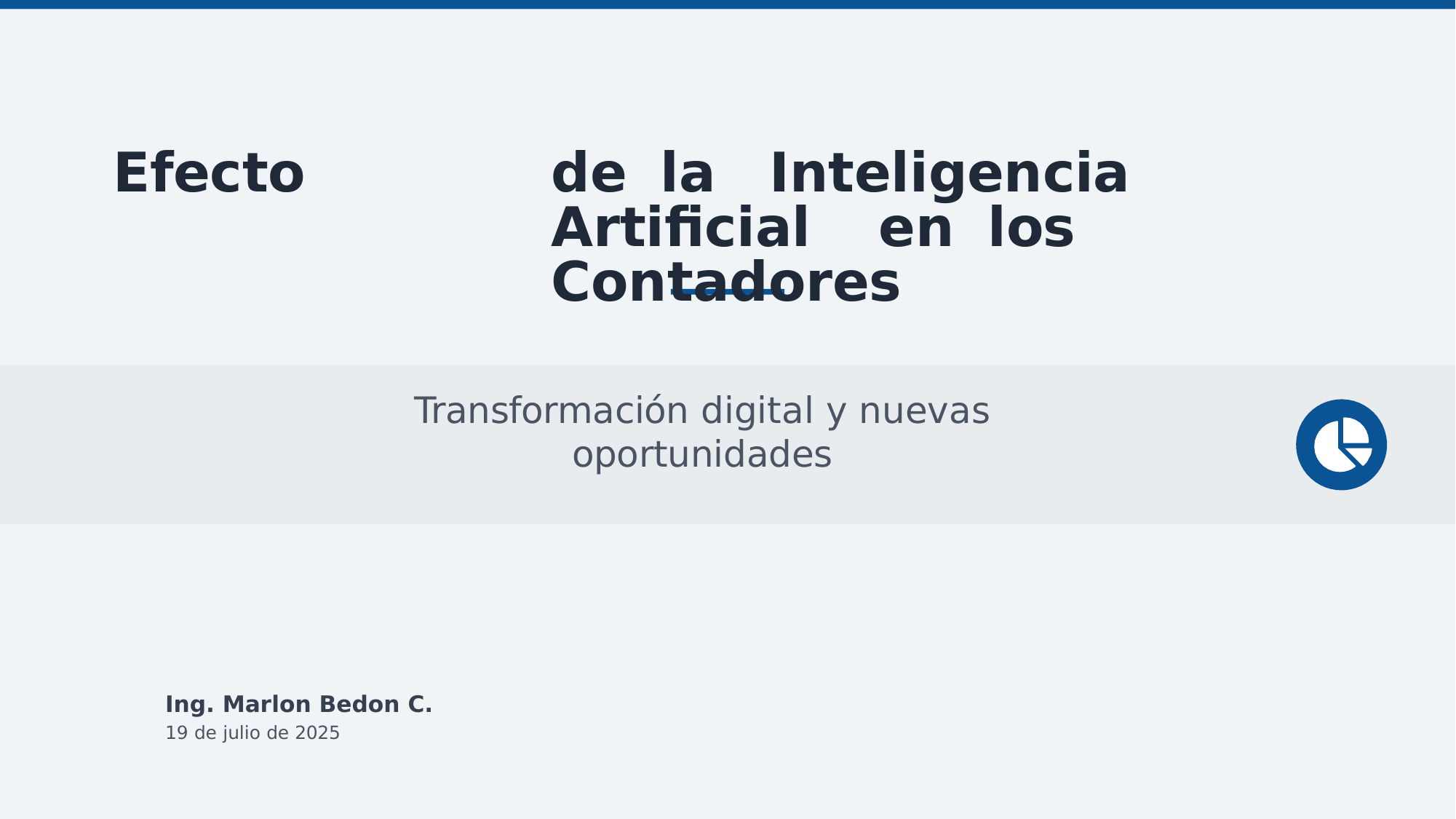

# Efecto	de	la	Inteligencia	Artificial	en	los Contadores

Transformación digital y nuevas oportunidades

Ing. Marlon Bedon C.
19 de julio de 2025